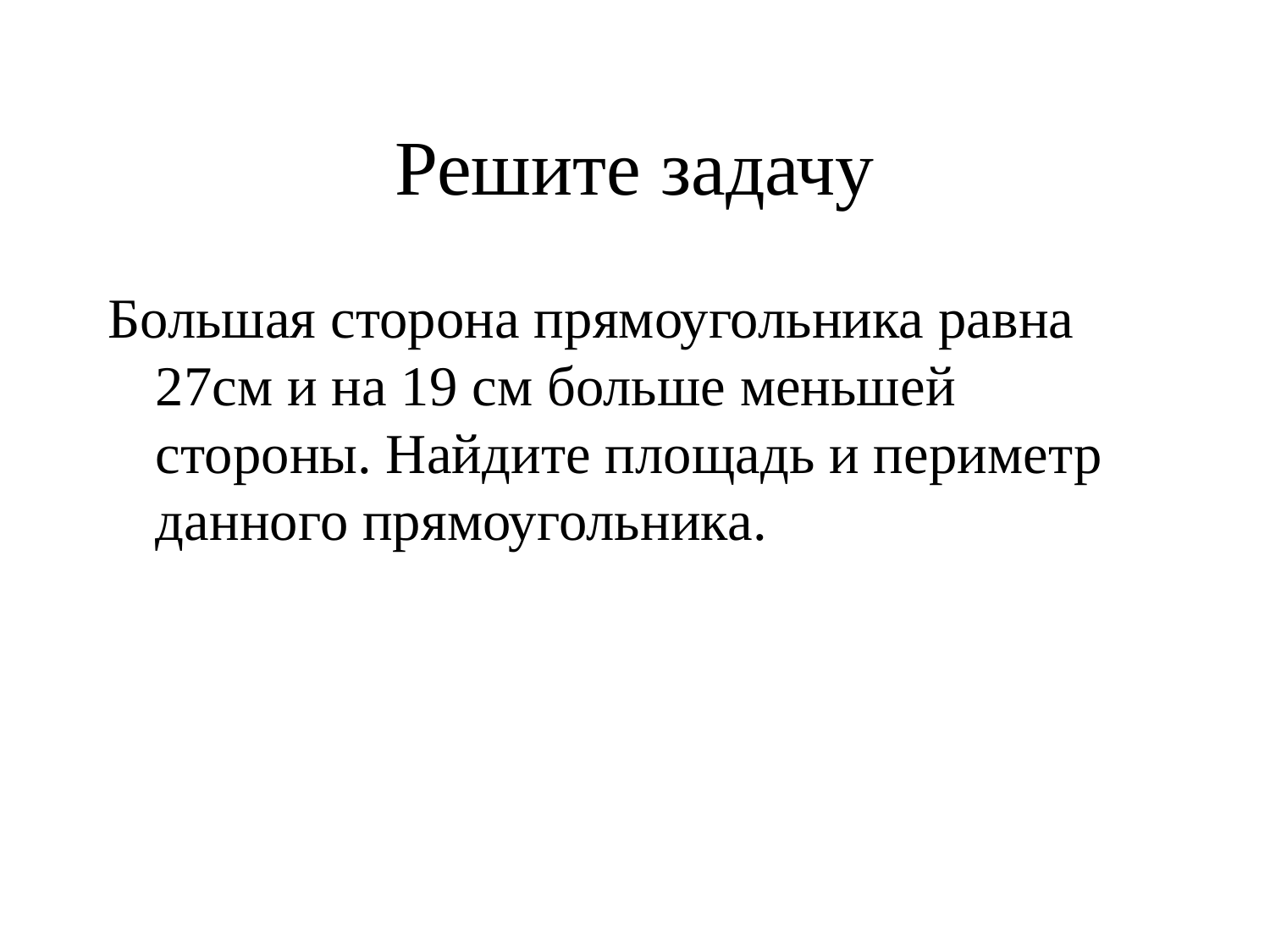

# Решите задачу
Большая сторона прямоугольника равна 27см и на 19 см больше меньшей стороны. Найдите площадь и периметр данного прямоугольника.